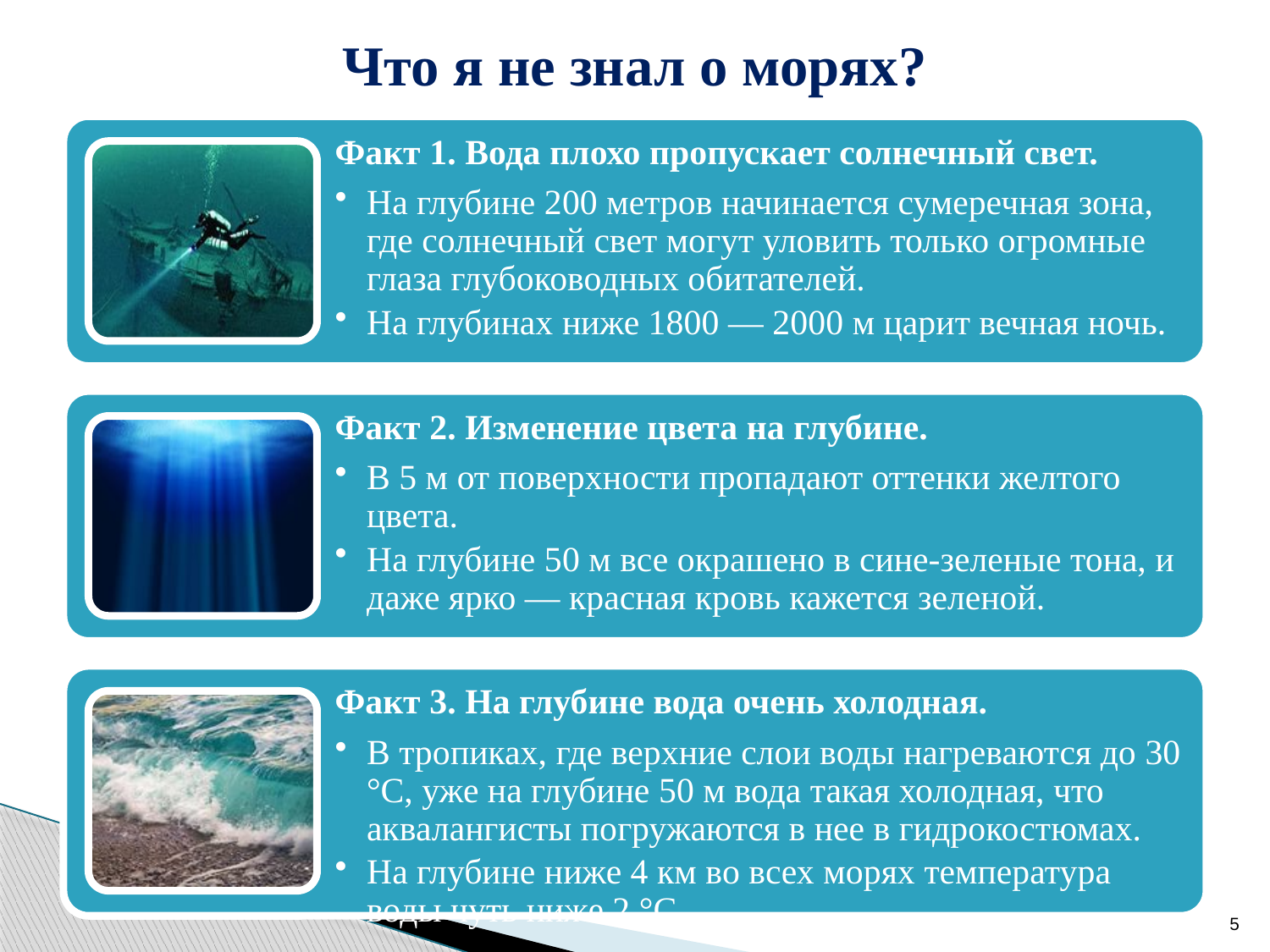

# Что я не знал о морях?
Факт 1. Вода плохо пропускает солнечный свет.
На глубине 200 метров начинается сумеречная зона, где солнечный свет могут уловить только огромные глаза глубоководных обитателей.
На глубинах ниже 1800 — 2000 м царит вечная ночь.
Факт 2. Изменение цвета на глубине.
В 5 м от поверхности пропадают оттенки желтого цвета.
На глубине 50 м все окрашено в сине-зеленые тона, и даже ярко — красная кровь кажется зеленой.
Факт 3. На глубине вода очень холодная.
В тропиках, где верхние слои воды нагреваются до 30 °С, уже на глубине 50 м вода такая холодная, что аквалангисты погружаются в нее в гидрокостюмах.
На глубине ниже 4 км во всех морях температура воды чуть ниже 2 °С.
5